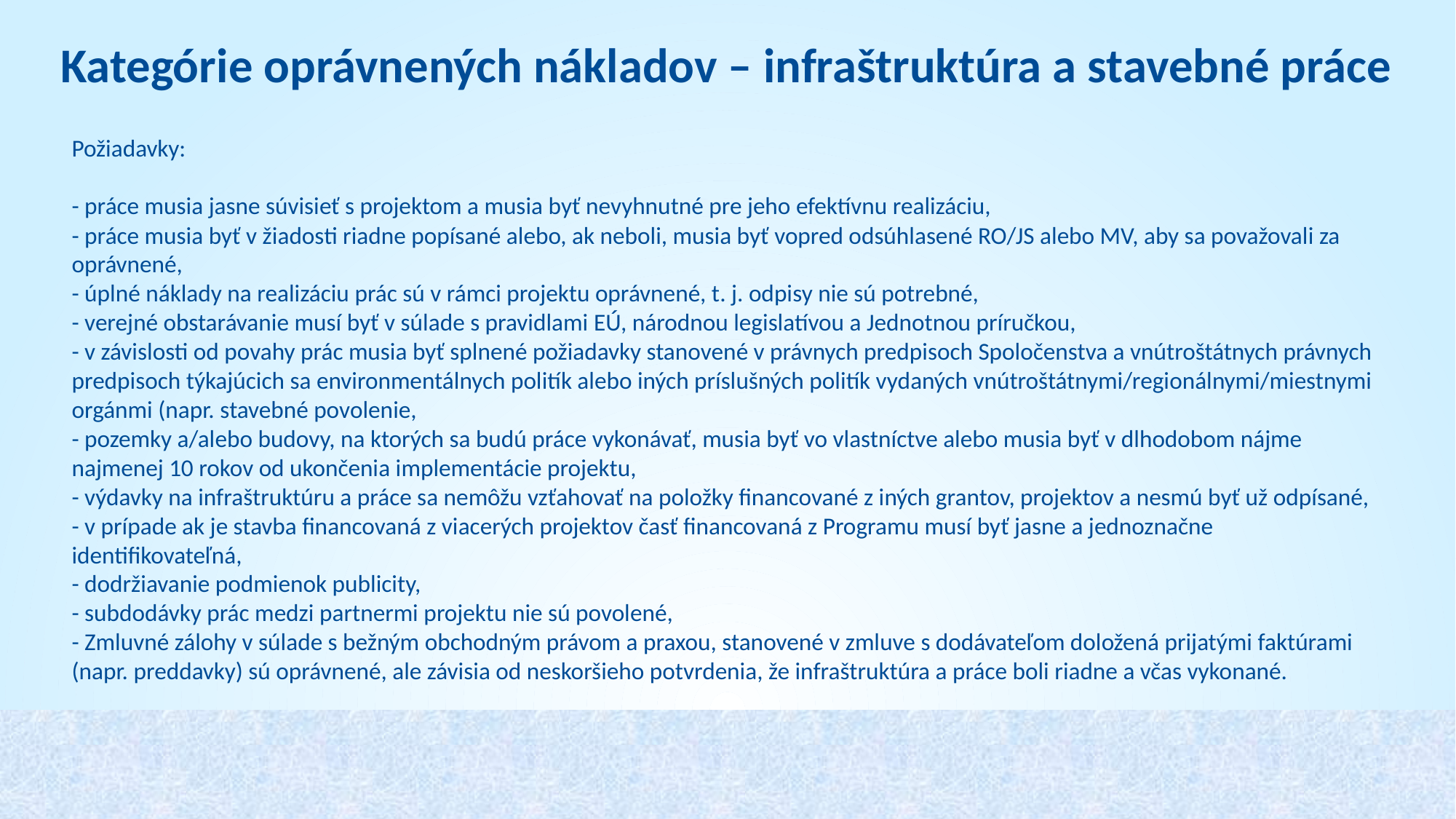

Kategórie oprávnených nákladov – infraštruktúra a stavebné práce
Požiadavky:

- práce musia jasne súvisieť s projektom a musia byť nevyhnutné pre jeho efektívnu realizáciu,
- práce musia byť v žiadosti riadne popísané alebo, ak neboli, musia byť vopred odsúhlasené RO/JS alebo MV, aby sa považovali za oprávnené,
- úplné náklady na realizáciu prác sú v rámci projektu oprávnené, t. j. odpisy nie sú potrebné,
- verejné obstarávanie musí byť v súlade s pravidlami EÚ, národnou legislatívou a Jednotnou príručkou,
- v závislosti od povahy prác musia byť splnené požiadavky stanovené v právnych predpisoch Spoločenstva a vnútroštátnych právnych predpisoch týkajúcich sa environmentálnych politík alebo iných príslušných politík vydaných vnútroštátnymi/regionálnymi/miestnymi orgánmi (napr. stavebné povolenie,
- pozemky a/alebo budovy, na ktorých sa budú práce vykonávať, musia byť vo vlastníctve alebo musia byť v dlhodobom nájme najmenej 10 rokov od ukončenia implementácie projektu,
- výdavky na infraštruktúru a práce sa nemôžu vzťahovať na položky financované z iných grantov, projektov a nesmú byť už odpísané,
- v prípade ak je stavba financovaná z viacerých projektov časť financovaná z Programu musí byť jasne a jednoznačne identifikovateľná,
- dodržiavanie podmienok publicity,
- subdodávky prác medzi partnermi projektu nie sú povolené,
- Zmluvné zálohy v súlade s bežným obchodným právom a praxou, stanovené v zmluve s dodávateľom doložená prijatými faktúrami (napr. preddavky) sú oprávnené, ale závisia od neskoršieho potvrdenia, že infraštruktúra a práce boli riadne a včas vykonané.